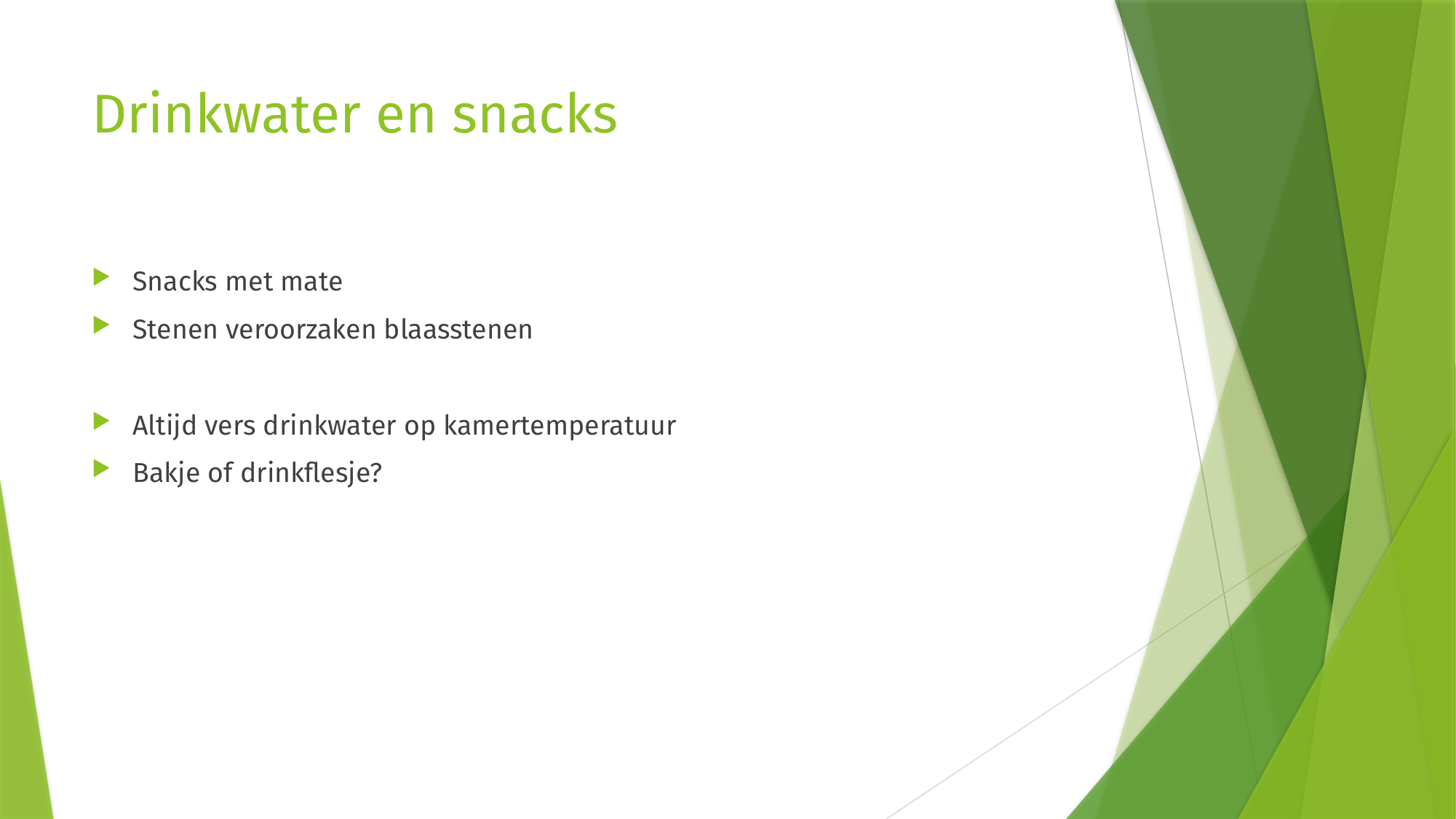

# Drinkwater en snacks
Snacks met mate
Stenen veroorzaken blaasstenen

Altijd vers drinkwater op kamertemperatuur
Bakje of drinkflesje?